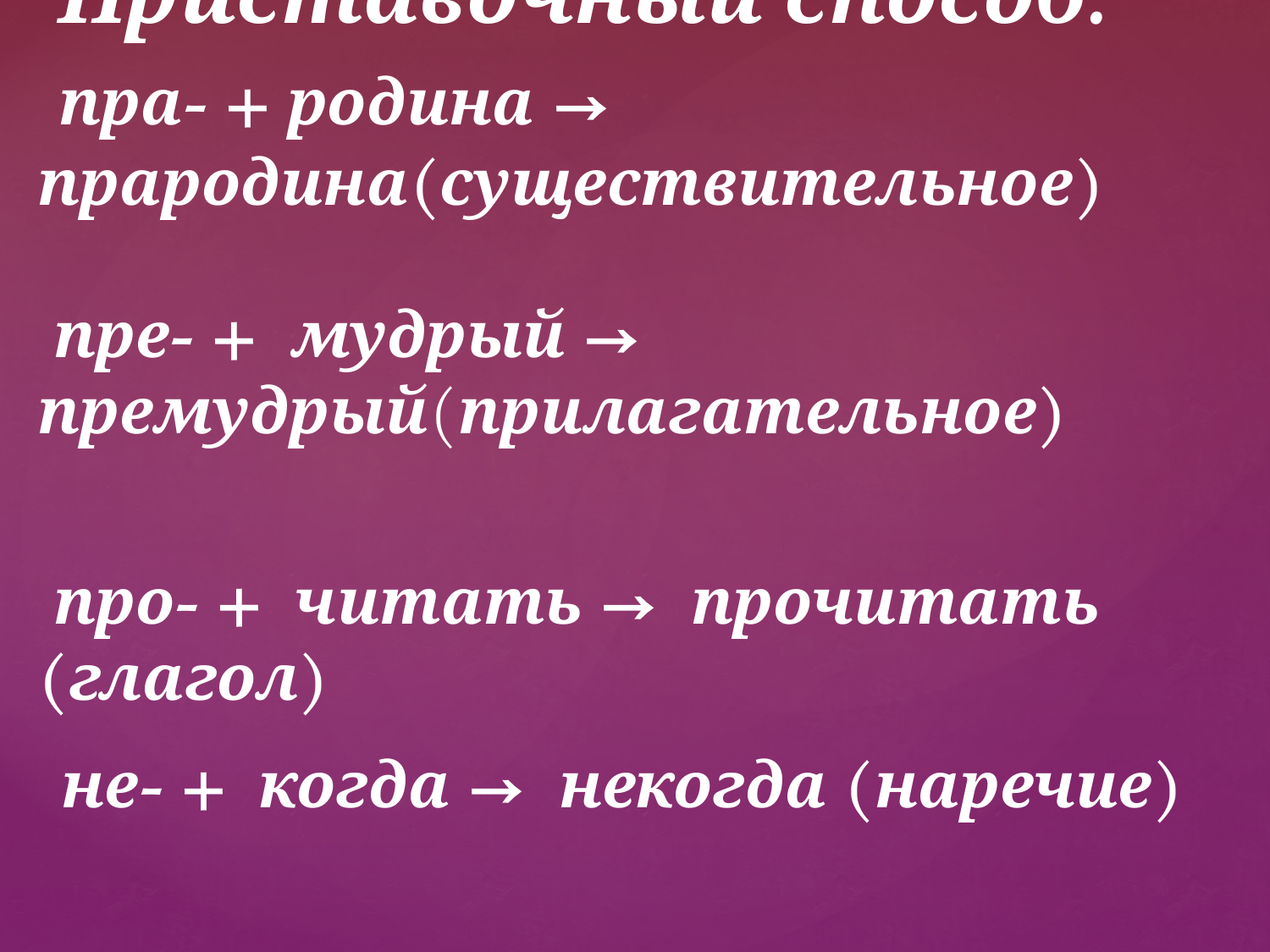

# Приставочный способ: пра- + родина →  прародина(существительное) пре- +  мудрый → премудрый(прилагательное) про- +  читать →  прочитать (глагол) не- +  когда →  некогда (наречие)